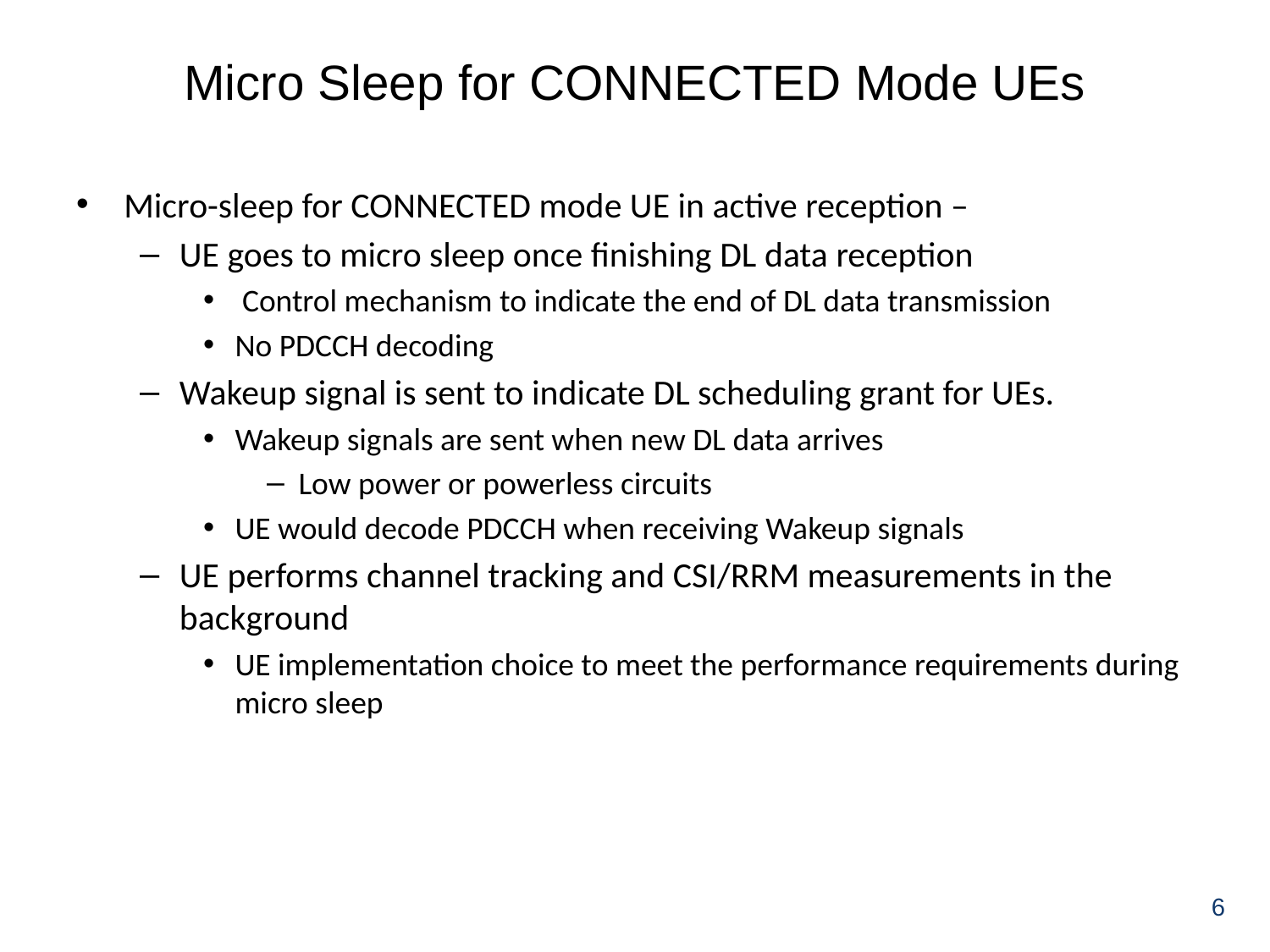

# Micro Sleep for CONNECTED Mode UEs
Micro-sleep for CONNECTED mode UE in active reception –
UE goes to micro sleep once finishing DL data reception
 Control mechanism to indicate the end of DL data transmission
No PDCCH decoding
Wakeup signal is sent to indicate DL scheduling grant for UEs.
Wakeup signals are sent when new DL data arrives
Low power or powerless circuits
UE would decode PDCCH when receiving Wakeup signals
UE performs channel tracking and CSI/RRM measurements in the background
UE implementation choice to meet the performance requirements during micro sleep

6